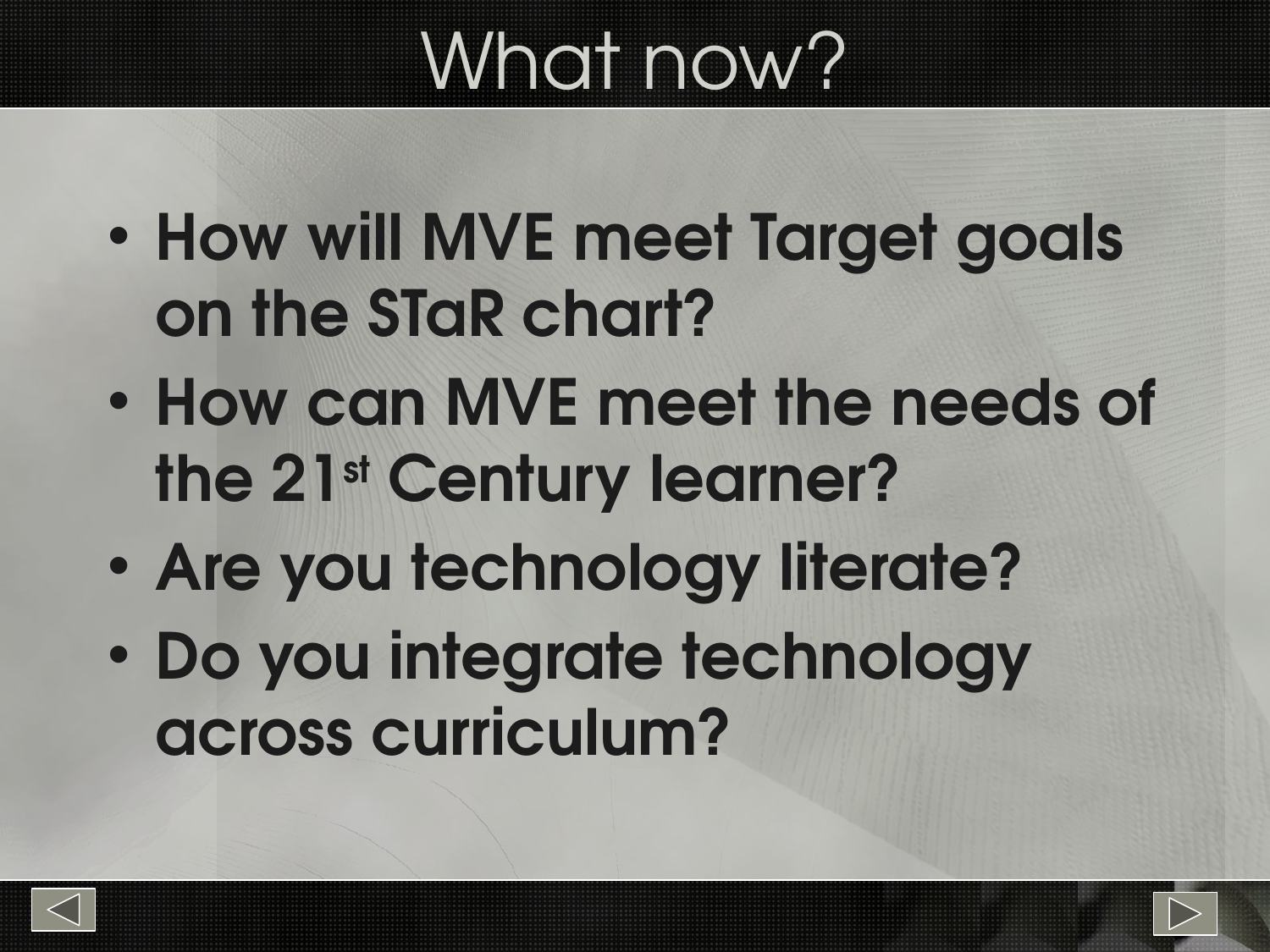

# What now?
How will MVE meet Target goals on the STaR chart?
How can MVE meet the needs of the 21st Century learner?
Are you technology literate?
Do you integrate technology across curriculum?